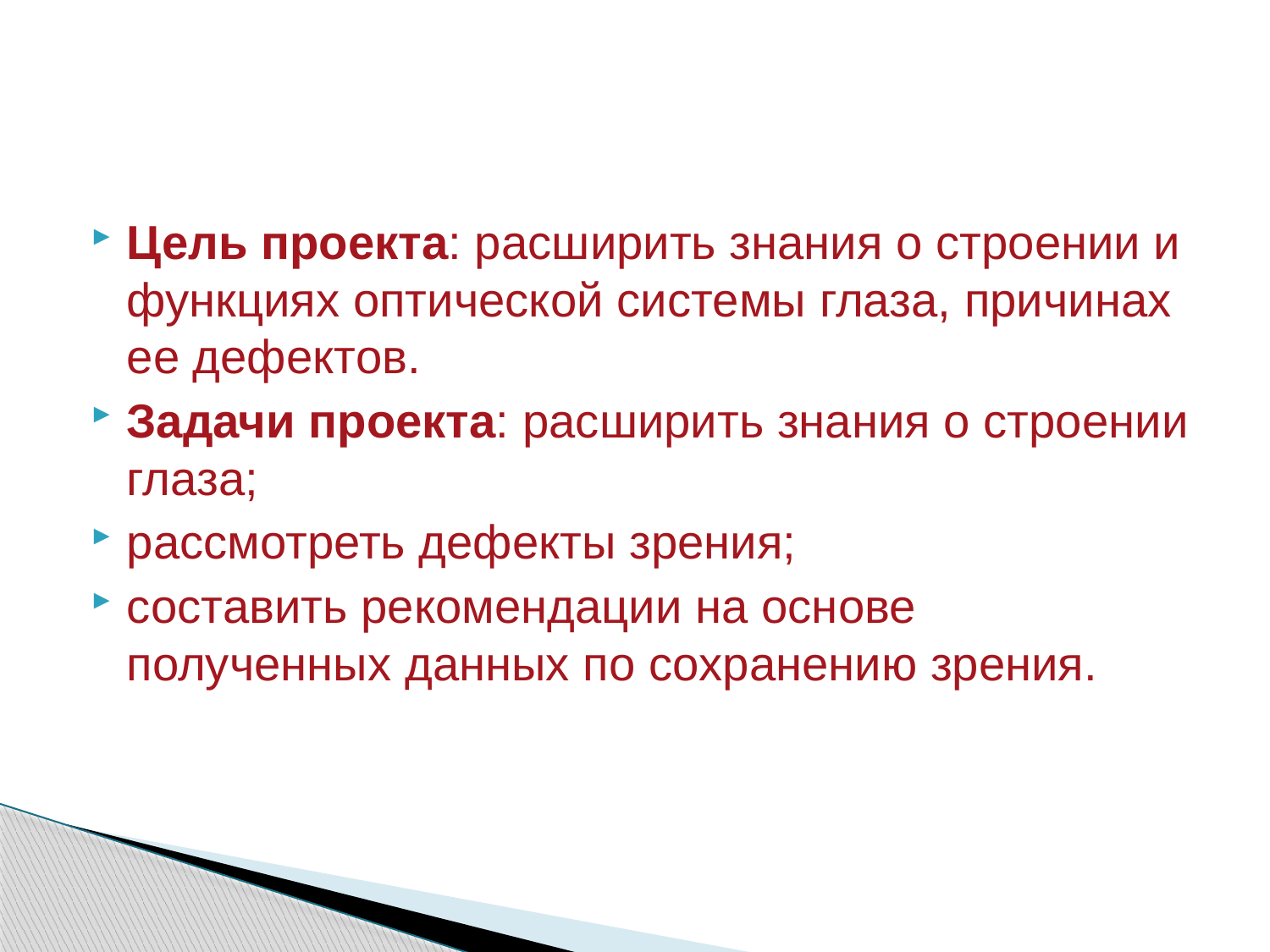

#
Цель проекта: расширить знания о строении и функциях оптической системы глаза, причинах ее дефектов.
Задачи проекта: расширить знания о строении глаза;
рассмотреть дефекты зрения;
составить рекомендации на основе полученных данных по сохранению зрения.